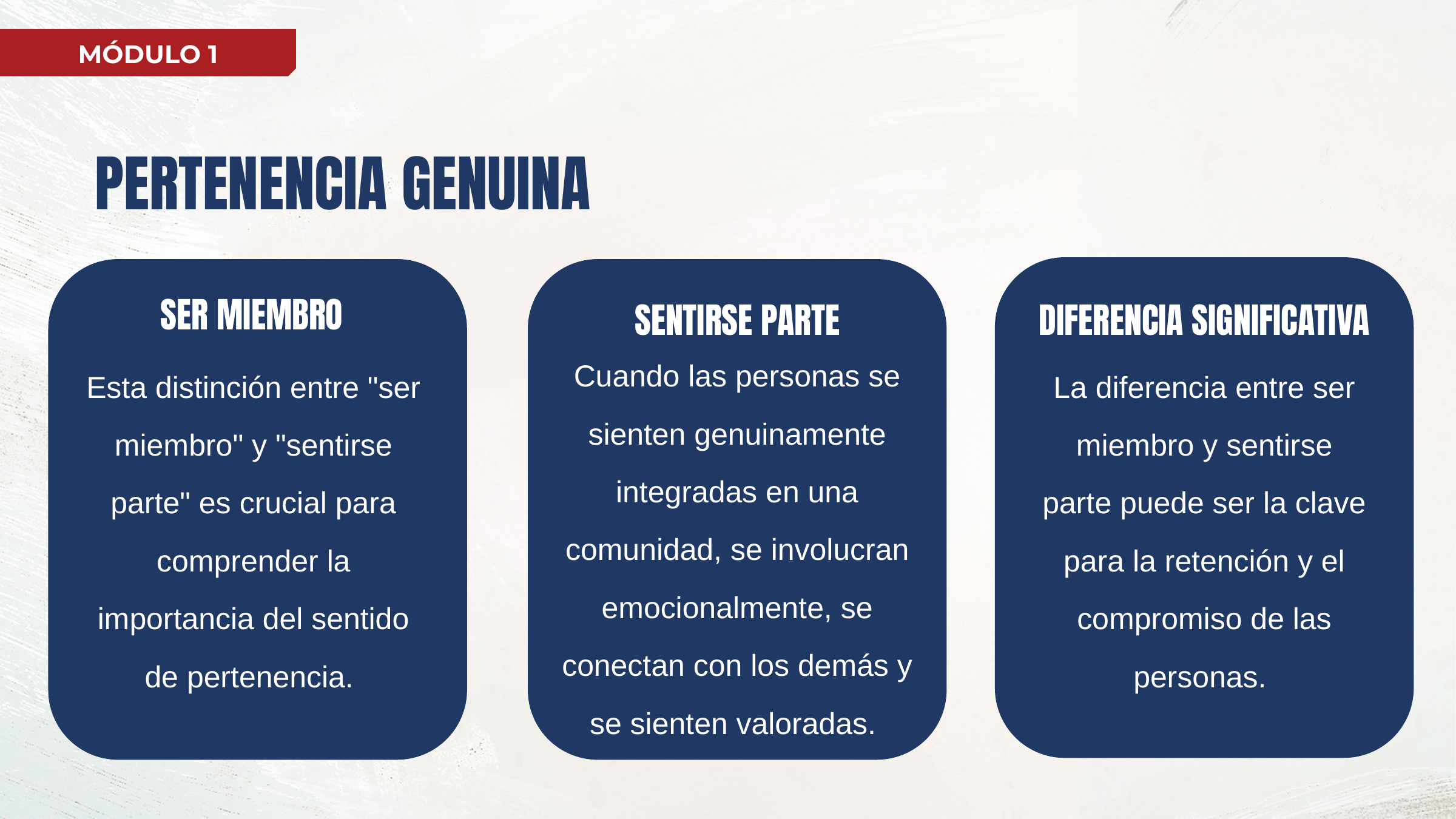

MÓDULO 1
PERTENENCIA GENUINA

SER MIEMBRO
DIFERENCIA SIGNIFICATIVA
SENTIRSE PARTE
Cuando las personas se sienten genuinamente integradas en una comunidad, se involucran emocionalmente, se conectan con los demás y se sienten valoradas.
Esta distinción entre "ser miembro" y "sentirse parte" es crucial para comprender la importancia del sentido de pertenencia.
La diferencia entre ser miembro y sentirse parte puede ser la clave para la retención y el compromiso de las personas.